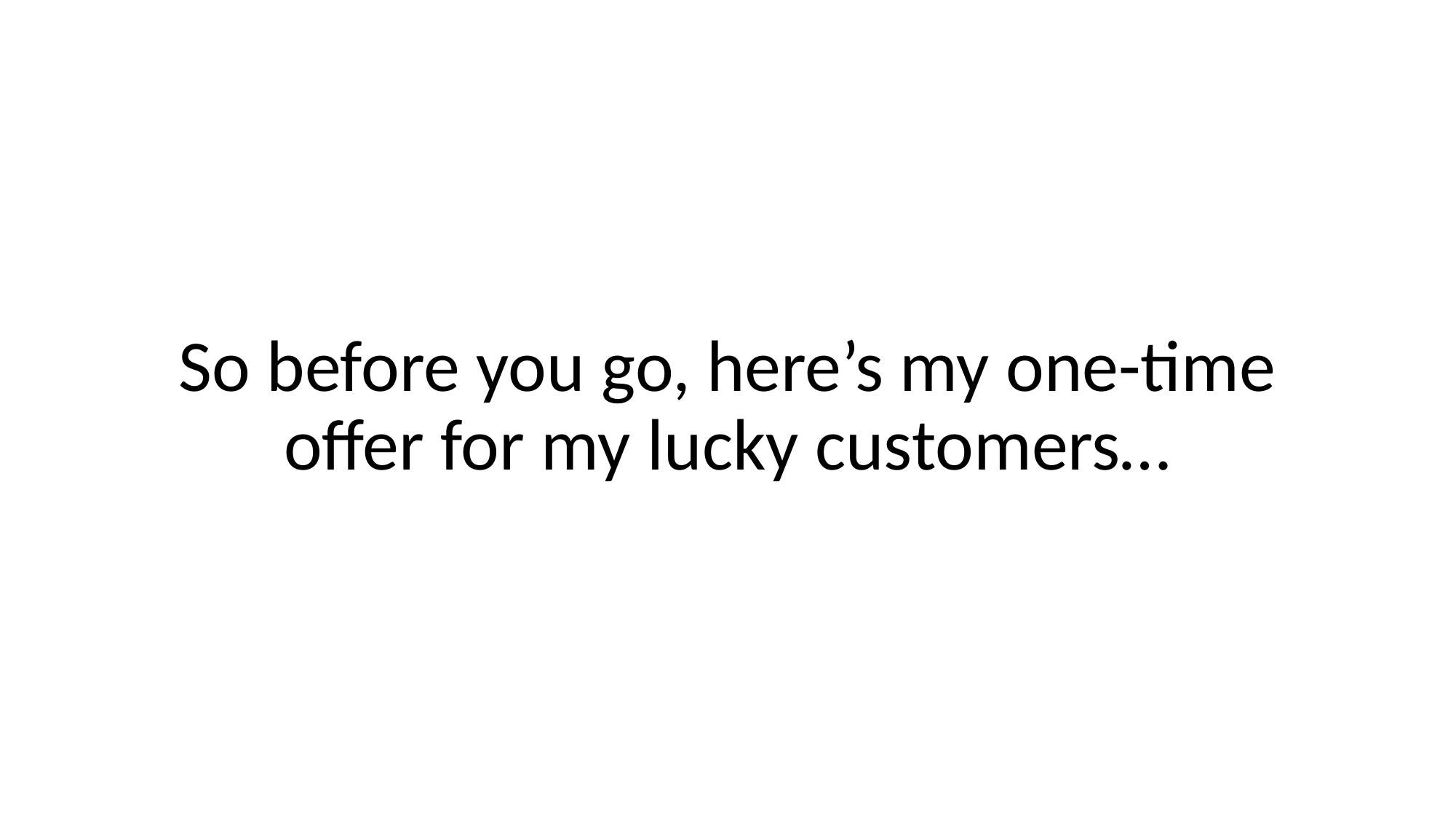

So before you go, here’s my one-time offer for my lucky customers…